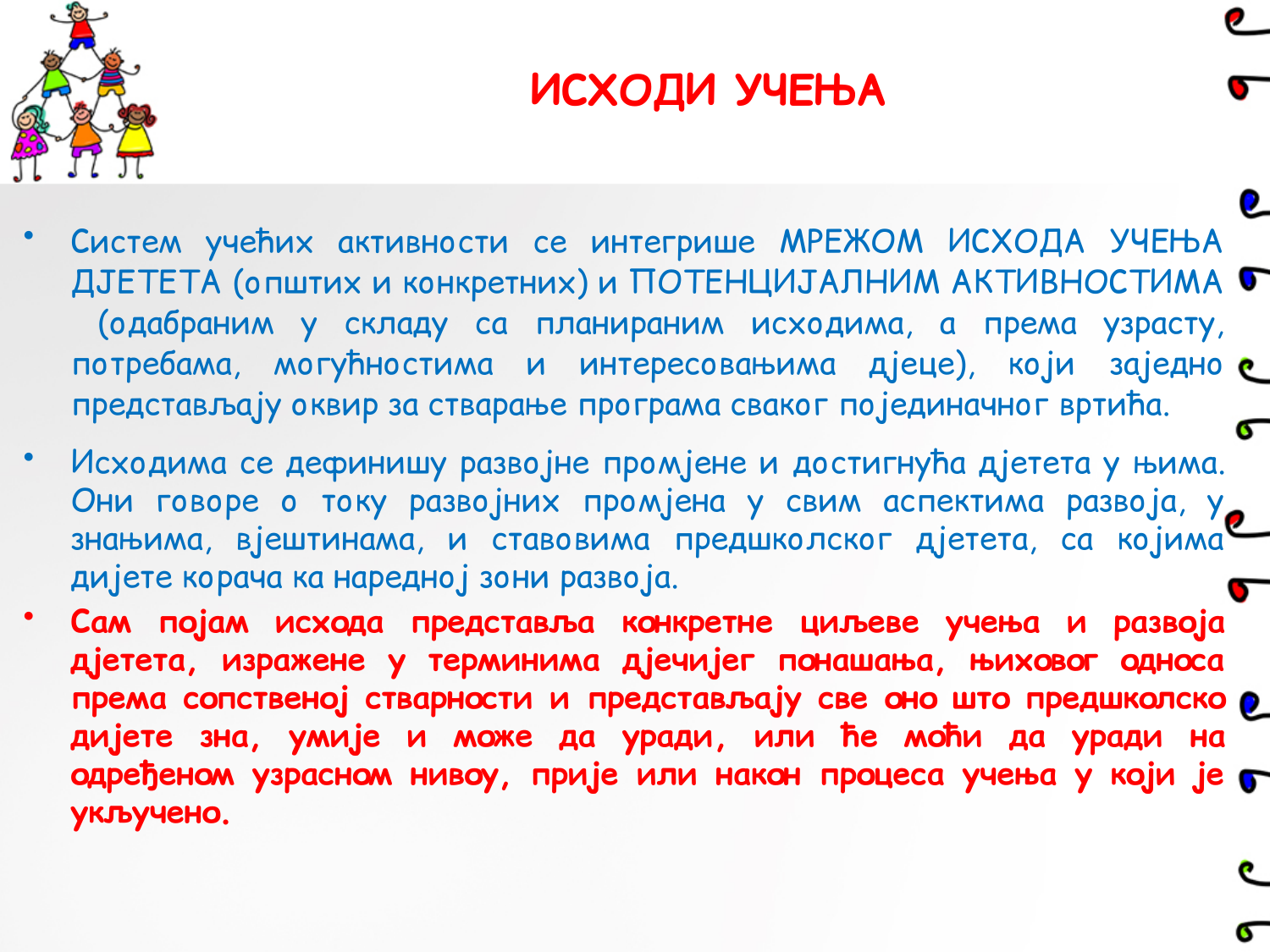

# ИСХОДИ УЧЕЊА
Систем учећих активности се интегрише МРЕЖОМ ИСХОДА УЧЕЊА ДЈЕТЕТА (општих и конкретних) и ПОТЕНЦИЈАЛНИМ АКТИВНОСТИМА  (одабраним у складу са планираним исходима, а према узрасту, потребама, могућностима и интересовањима дјеце), који заједно представљају оквир за стварање програма сваког појединачног вртића.
Исходима се дефинишу развојне промјене и достигнућа дјетета у њима. Они говоре о току развојних промјена у свим аспектима развоја, у знањима, вјештинама, и ставовима предшколског дјетета, са којима дијете корача ка наредној зони развоја.
Сам појам исхода представља конкретне циљеве учења и развоја дјетета, изражене у терминима дјечијег понашања, њиховог односа према сопственој стварности и представљају све оно што предшколско дијете зна, умије и може да уради, или ће моћи да уради на одређеном узрасном нивоу, прије или након процеса учења у који је укључено.